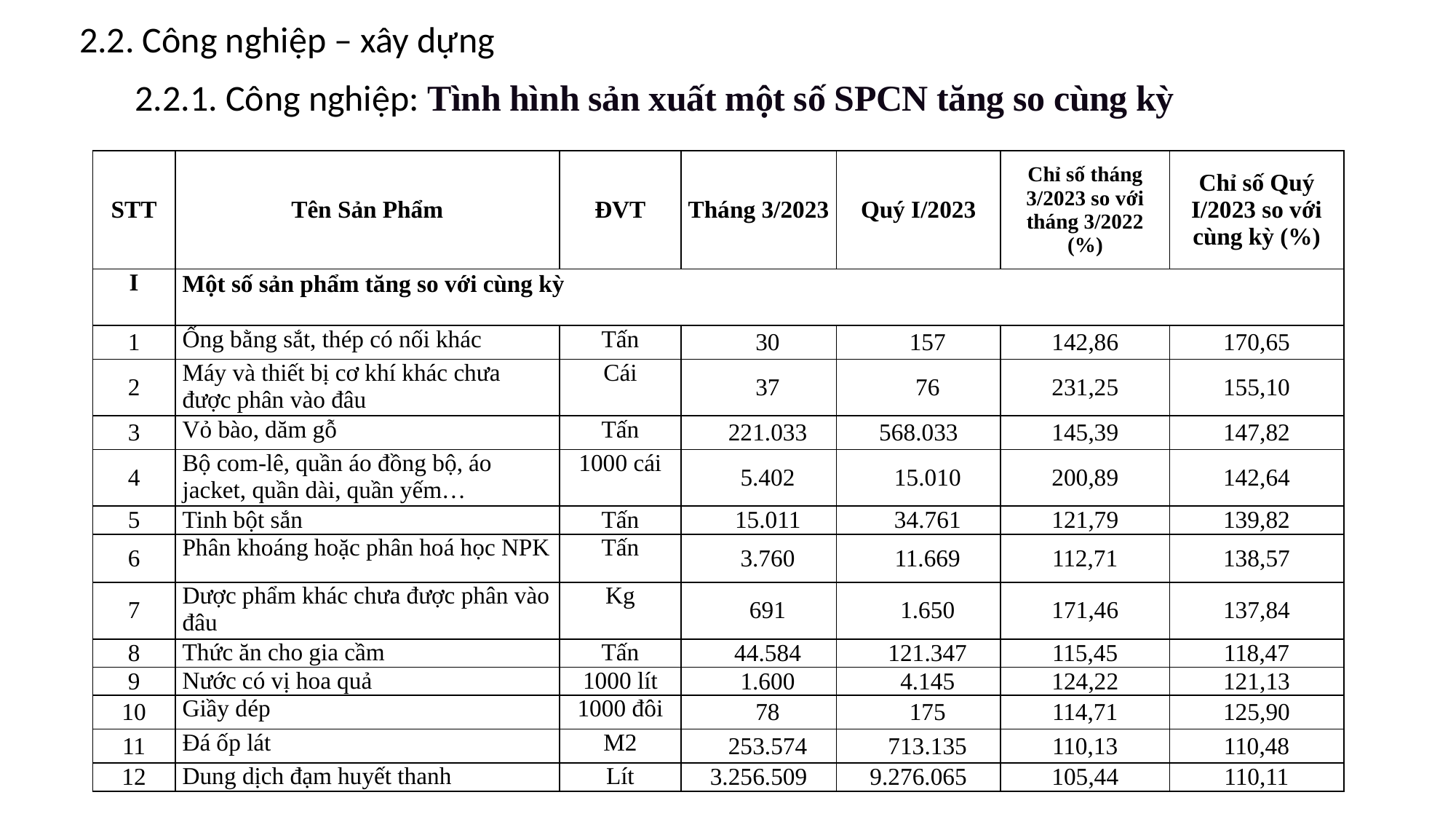

2.2. Công nghiệp – xây dựng
2.2.1. Công nghiệp: Tình hình sản xuất một số SPCN tăng so cùng kỳ

| STT | Tên Sản Phẩm | ĐVT | Tháng 3/2023 | Quý I/2023 | Chỉ số tháng 3/2023 so với tháng 3/2022 (%) | Chỉ số Quý I/2023 so với cùng kỳ (%) |
| --- | --- | --- | --- | --- | --- | --- |
| I | Một số sản phẩm tăng so với cùng kỳ |  |  |  |  |  |
| 1 | Ống bằng sắt, thép có nối khác | Tấn | 30 | 157 | 142,86 | 170,65 |
| 2 | Máy và thiết bị cơ khí khác chưa được phân vào đâu | Cái | 37 | 76 | 231,25 | 155,10 |
| 3 | Vỏ bào, dăm gỗ | Tấn | 221.033 | 568.033 | 145,39 | 147,82 |
| 4 | Bộ com-lê, quần áo đồng bộ, áo jacket, quần dài, quần yếm… | 1000 cái | 5.402 | 15.010 | 200,89 | 142,64 |
| 5 | Tinh bột sắn | Tấn | 15.011 | 34.761 | 121,79 | 139,82 |
| 6 | Phân khoáng hoặc phân hoá học NPK | Tấn | 3.760 | 11.669 | 112,71 | 138,57 |
| 7 | Dược phẩm khác chưa được phân vào đâu | Kg | 691 | 1.650 | 171,46 | 137,84 |
| 8 | Thức ăn cho gia cầm | Tấn | 44.584 | 121.347 | 115,45 | 118,47 |
| 9 | Nước có vị hoa quả | 1000 lít | 1.600 | 4.145 | 124,22 | 121,13 |
| 10 | Giầy dép | 1000 đôi | 78 | 175 | 114,71 | 125,90 |
| 11 | Đá ốp lát | M2 | 253.574 | 713.135 | 110,13 | 110,48 |
| 12 | Dung dịch đạm huyết thanh | Lít | 3.256.509 | 9.276.065 | 105,44 | 110,11 |